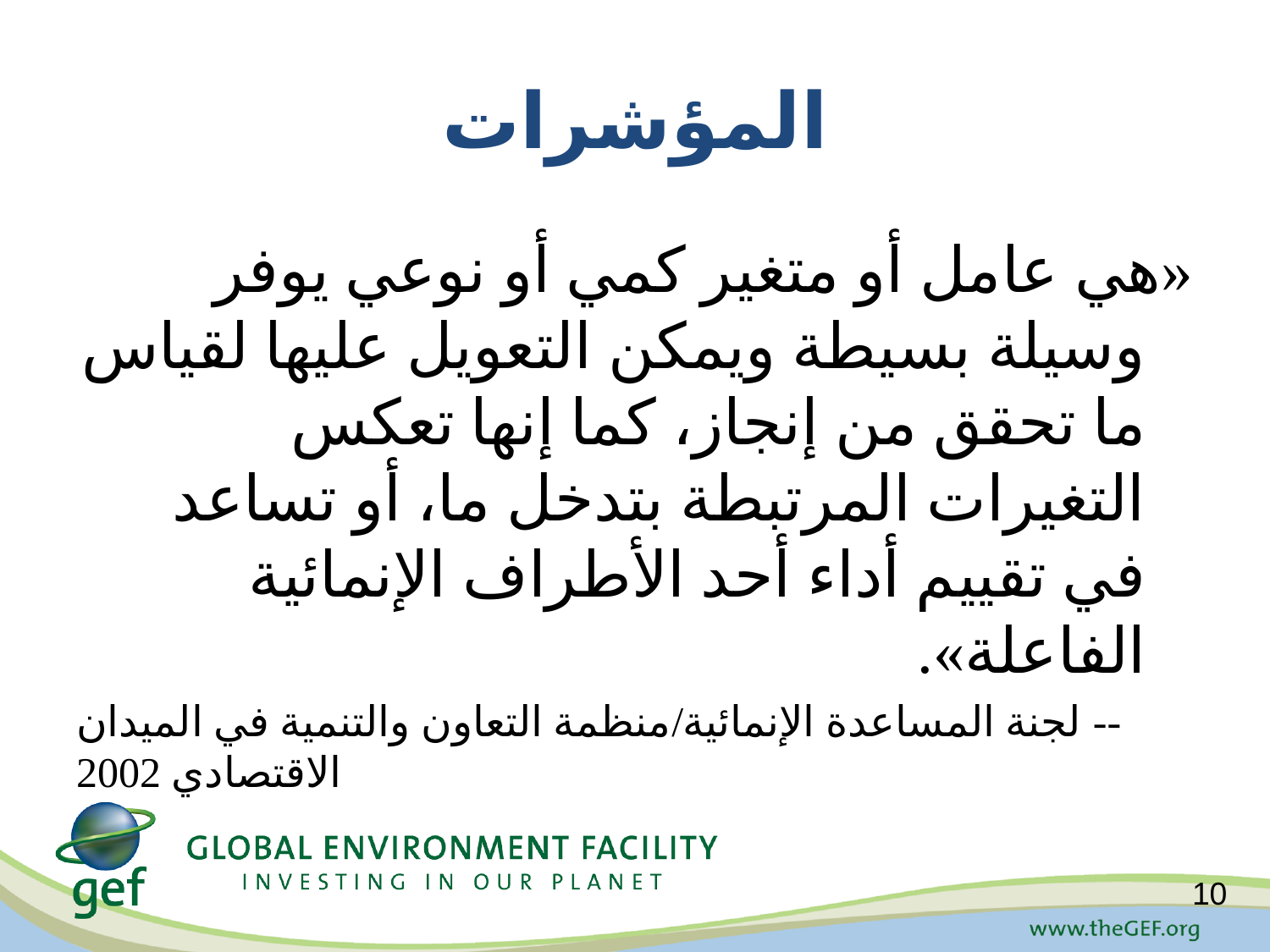

# المؤشرات
«هي عامل أو متغير كمي أو نوعي يوفر وسيلة بسيطة ويمكن التعويل عليها لقياس ما تحقق من إنجاز، كما إنها تعكس التغيرات المرتبطة بتدخل ما، أو تساعد في تقييم أداء أحد الأطراف الإنمائية الفاعلة».
-- لجنة المساعدة الإنمائية/منظمة التعاون والتنمية في الميدان الاقتصادي 2002
10